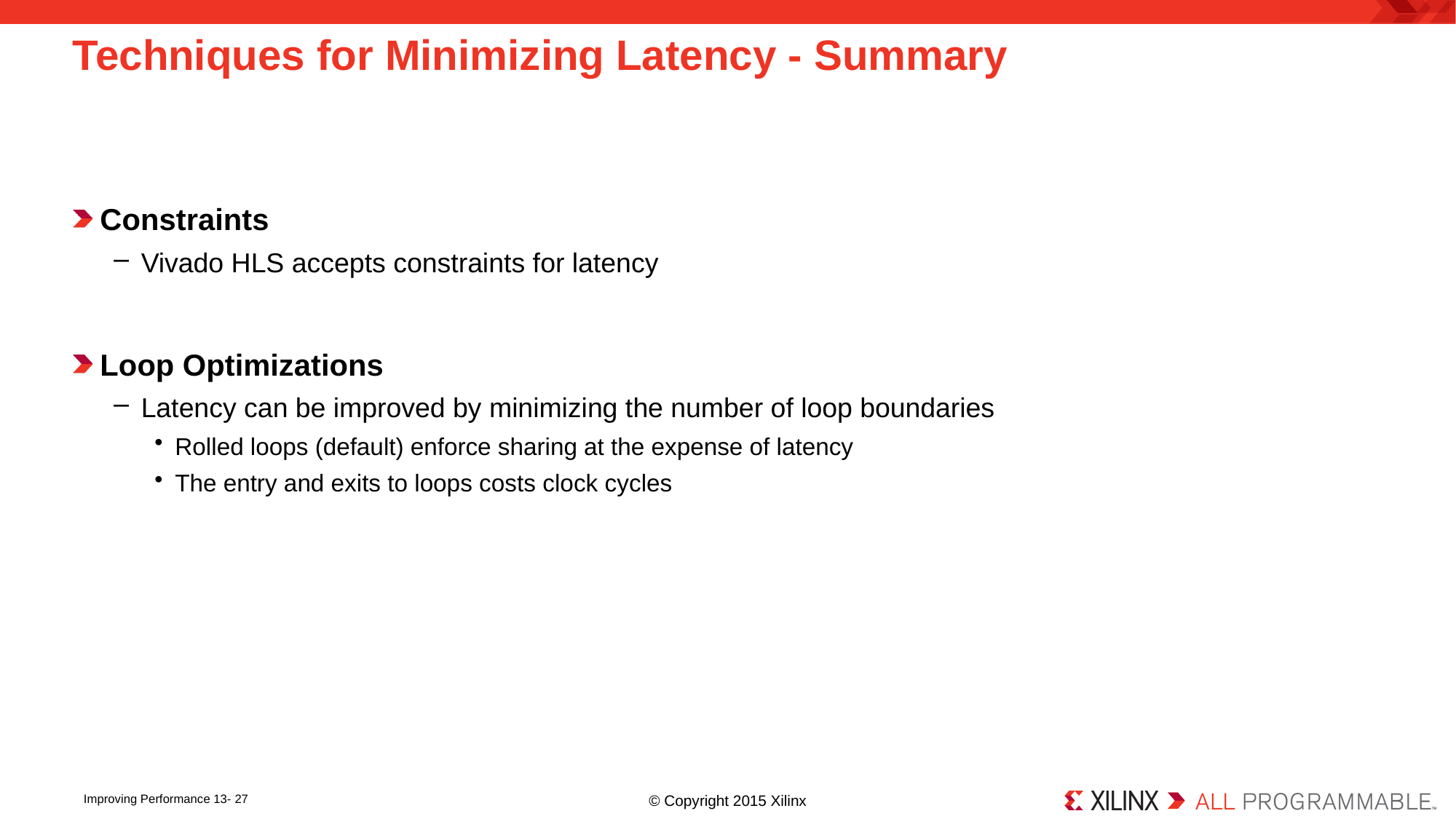

# Techniques for Minimizing Latency - Summary
Constraints
Vivado HLS accepts constraints for latency

Loop Optimizations
Latency can be improved by minimizing the number of loop boundaries
Rolled loops (default) enforce sharing at the expense of latency
The entry and exits to loops costs clock cycles

Improving Performance 13- 27
© Copyright 2015 Xilinx